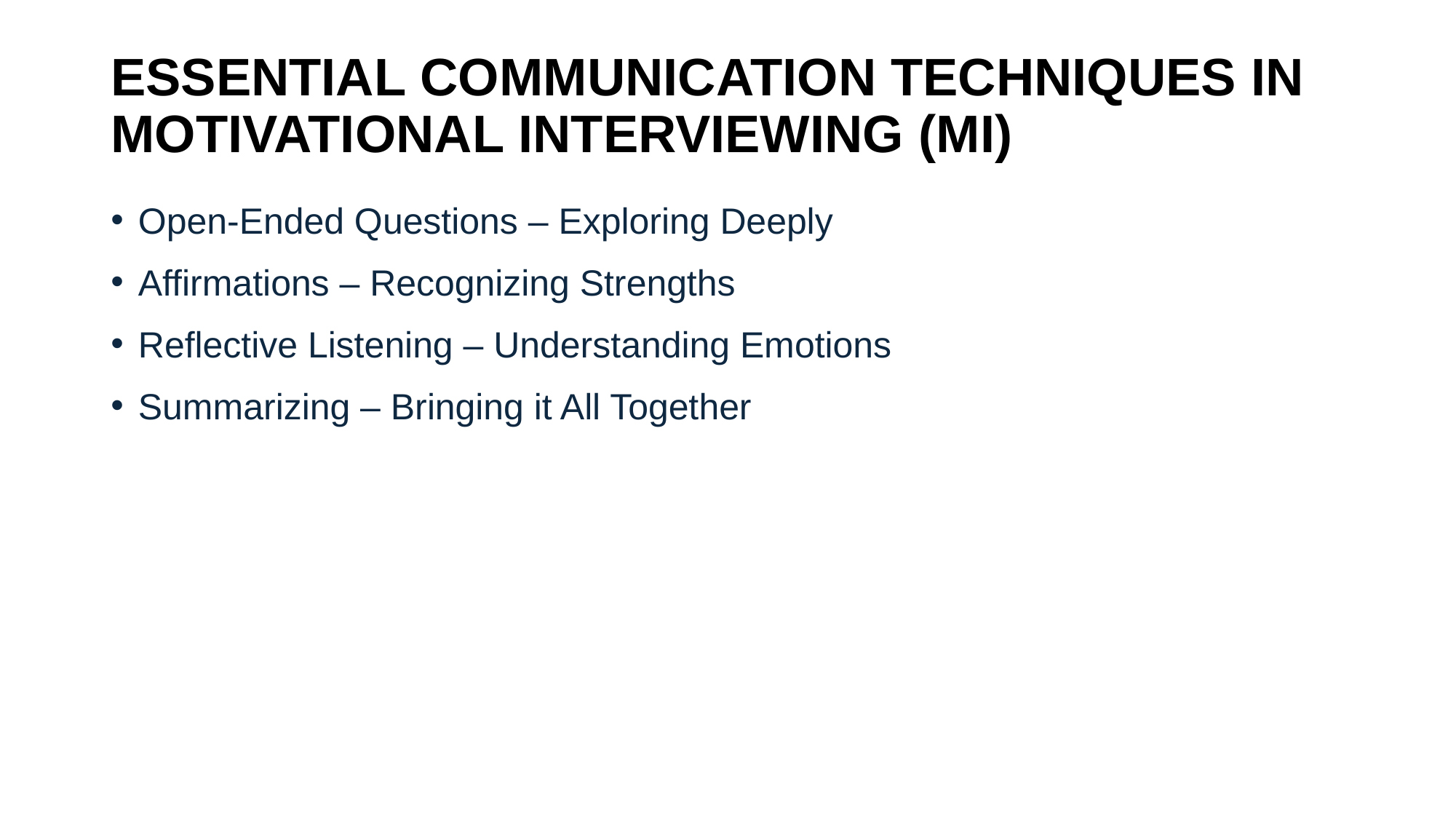

# ESSENTIAL COMMUNICATION TECHNIQUES IN MOTIVATIONAL INTERVIEWING (MI)
Open-Ended Questions – Exploring Deeply
Affirmations – Recognizing Strengths
Reflective Listening – Understanding Emotions
Summarizing – Bringing it All Together